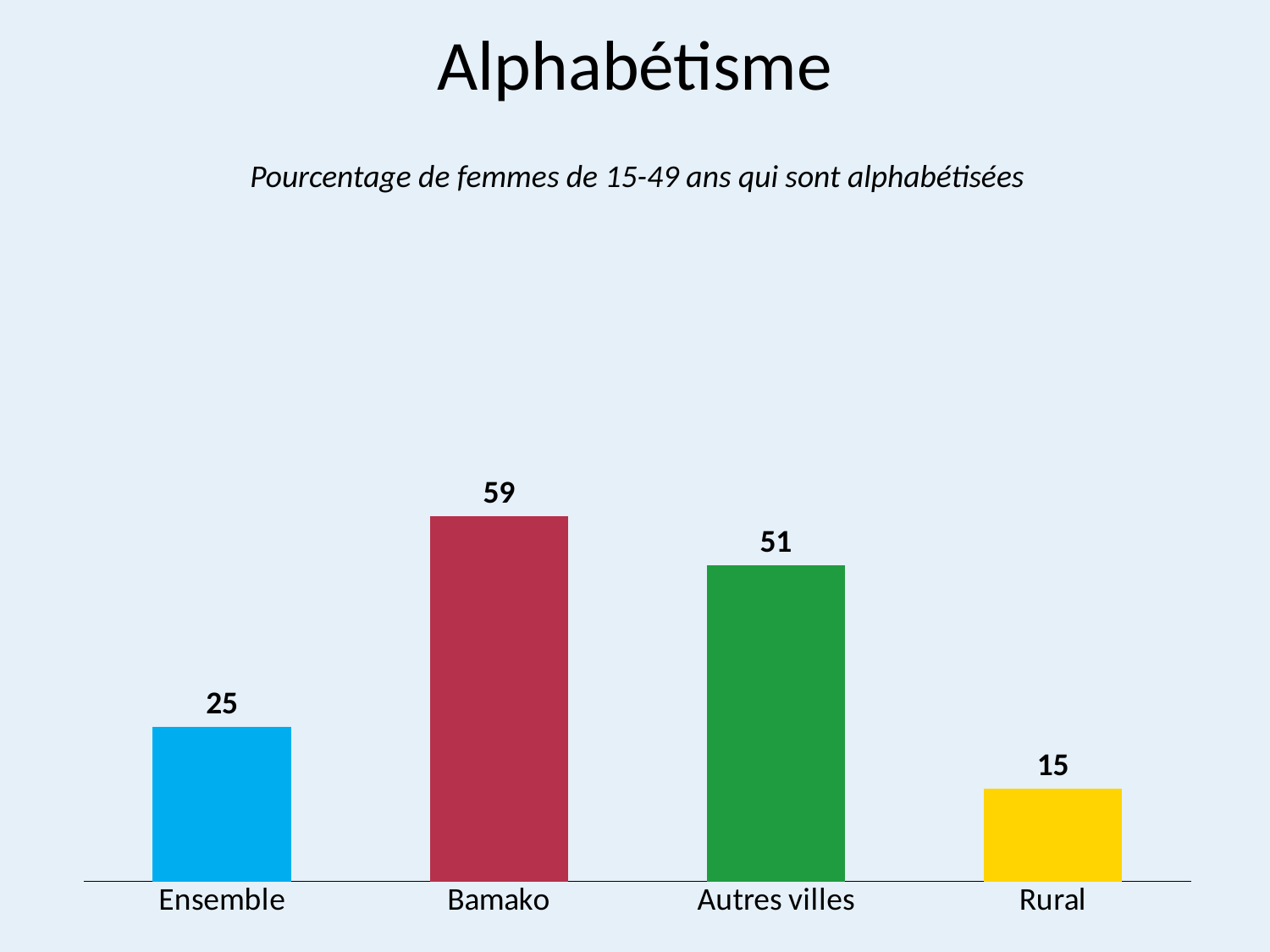

# Alphabétisme
Pourcentage de femmes de 15-49 ans qui sont alphabétisées

### Chart

| Category | Femmes |
|---|---|
| Ensemble | 25.0 |
| Bamako | 59.0 |
| Autres villes | 51.0 |
| Rural | 15.0 |